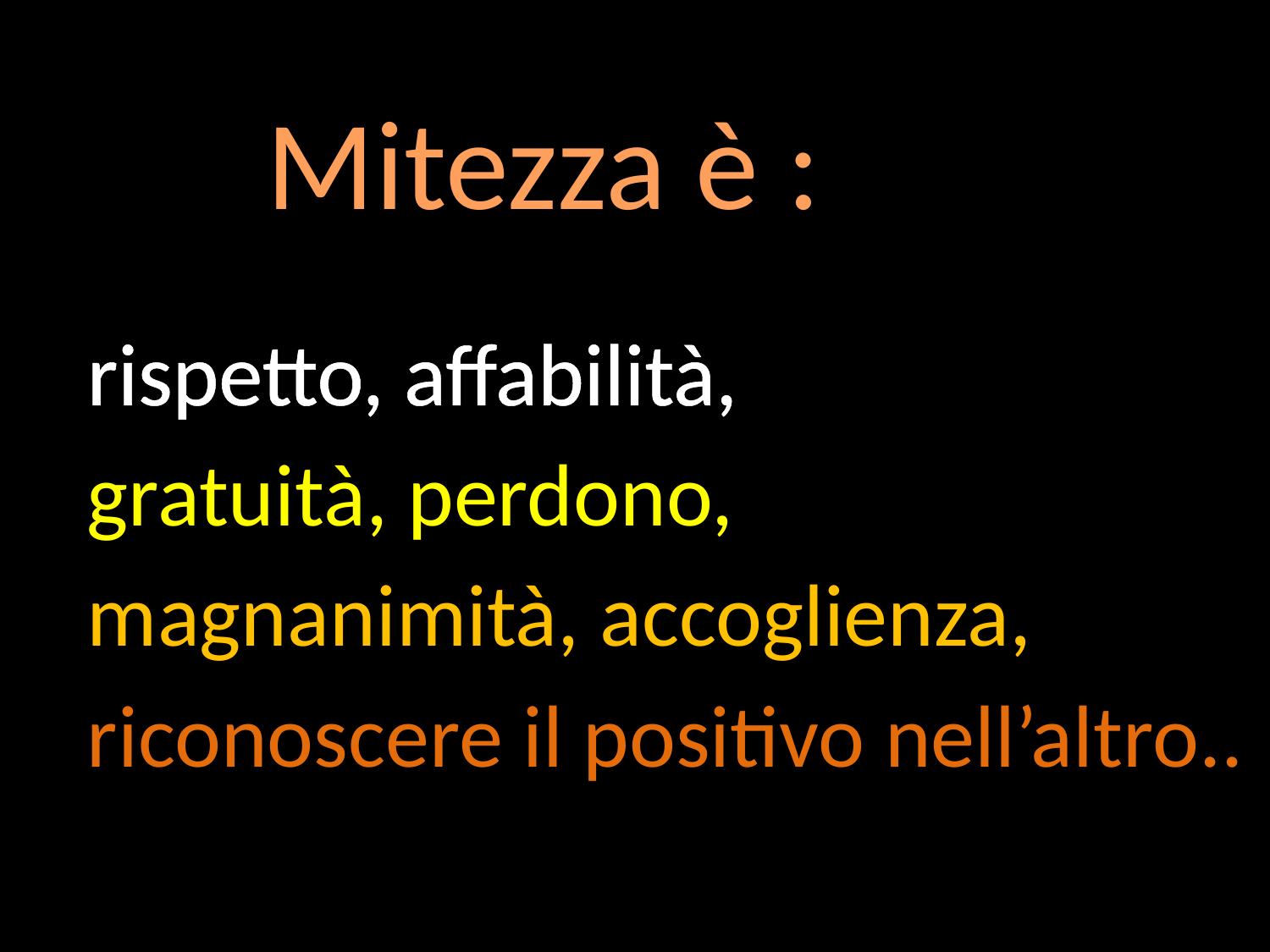

Mitezza è :
rispetto, affabilità,
gratuità, perdono,
magnanimità, accoglienza,
riconoscere il positivo nell’altro..